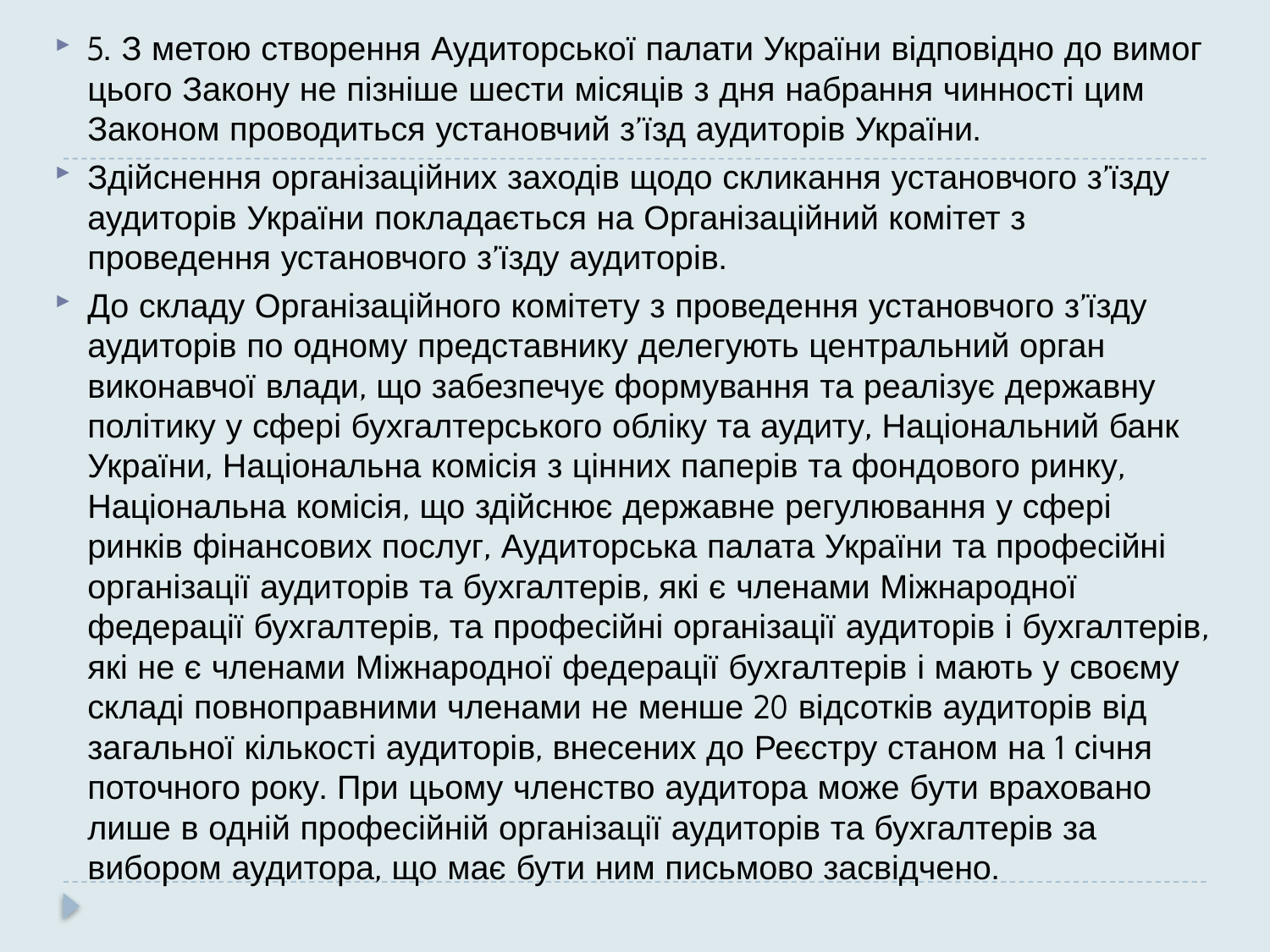

5. З метою створення Аудиторської палати України відповідно до вимог цього Закону не пізніше шести місяців з дня набрання чинності цим Законом проводиться установчий з’їзд аудиторів України.
Здійснення організаційних заходів щодо скликання установчого з’їзду аудиторів України покладається на Організаційний комітет з проведення установчого з’їзду аудиторів.
До складу Організаційного комітету з проведення установчого з’їзду аудиторів по одному представнику делегують центральний орган виконавчої влади, що забезпечує формування та реалізує державну політику у сфері бухгалтерського обліку та аудиту, Національний банк України, Національна комісія з цінних паперів та фондового ринку, Національна комісія, що здійснює державне регулювання у сфері ринків фінансових послуг, Аудиторська палата України та професійні організації аудиторів та бухгалтерів, які є членами Міжнародної федерації бухгалтерів, та професійні організації аудиторів і бухгалтерів, які не є членами Міжнародної федерації бухгалтерів і мають у своєму складі повноправними членами не менше 20 відсотків аудиторів від загальної кількості аудиторів, внесених до Реєстру станом на 1 січня поточного року. При цьому членство аудитора може бути враховано лише в одній професійній організації аудиторів та бухгалтерів за вибором аудитора, що має бути ним письмово засвідчено.